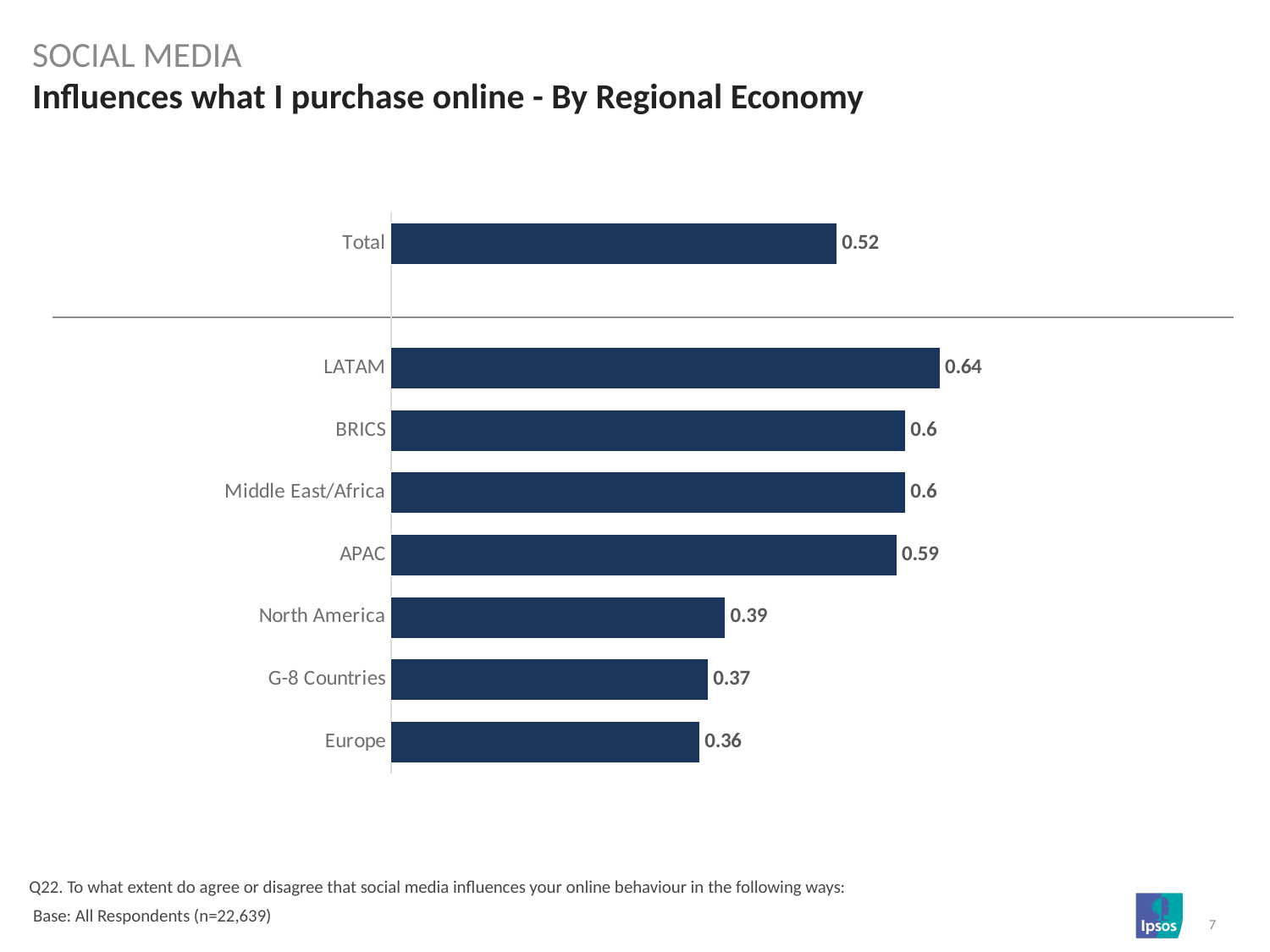

SOCIAL MEDIA
# Influences what I purchase online - By Regional Economy

### Chart

| Category | Column1 |
|---|---|
| Total | 0.52 |
|  | None |
| LATAM | 0.64 |
| BRICS | 0.6 |
| Middle East/Africa | 0.6 |
| APAC | 0.59 |
| North America | 0.39 |
| G-8 Countries | 0.37 |
| Europe | 0.36 |
Q22. To what extent do agree or disagree that social media influences your online behaviour in the following ways:
 Base: All Respondents (n=22,639)